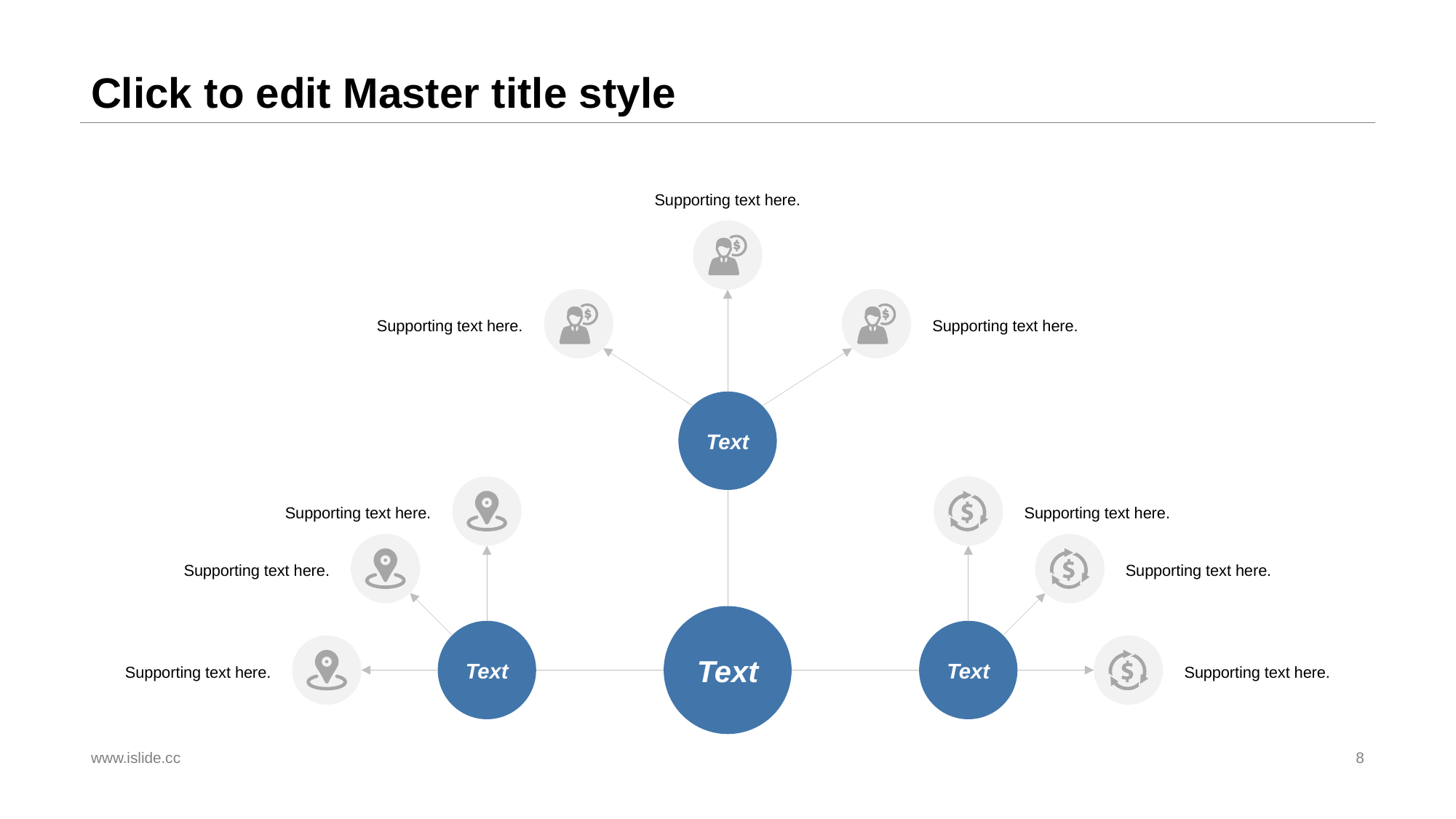

# Click to edit Master title style
Supporting text here.

Supporting text here.
Supporting text here.
Text

Supporting text here.
Supporting text here.

Supporting text here.
Supporting text here.
Text
Text
Text

Supporting text here.
Supporting text here.
www.islide.cc
8